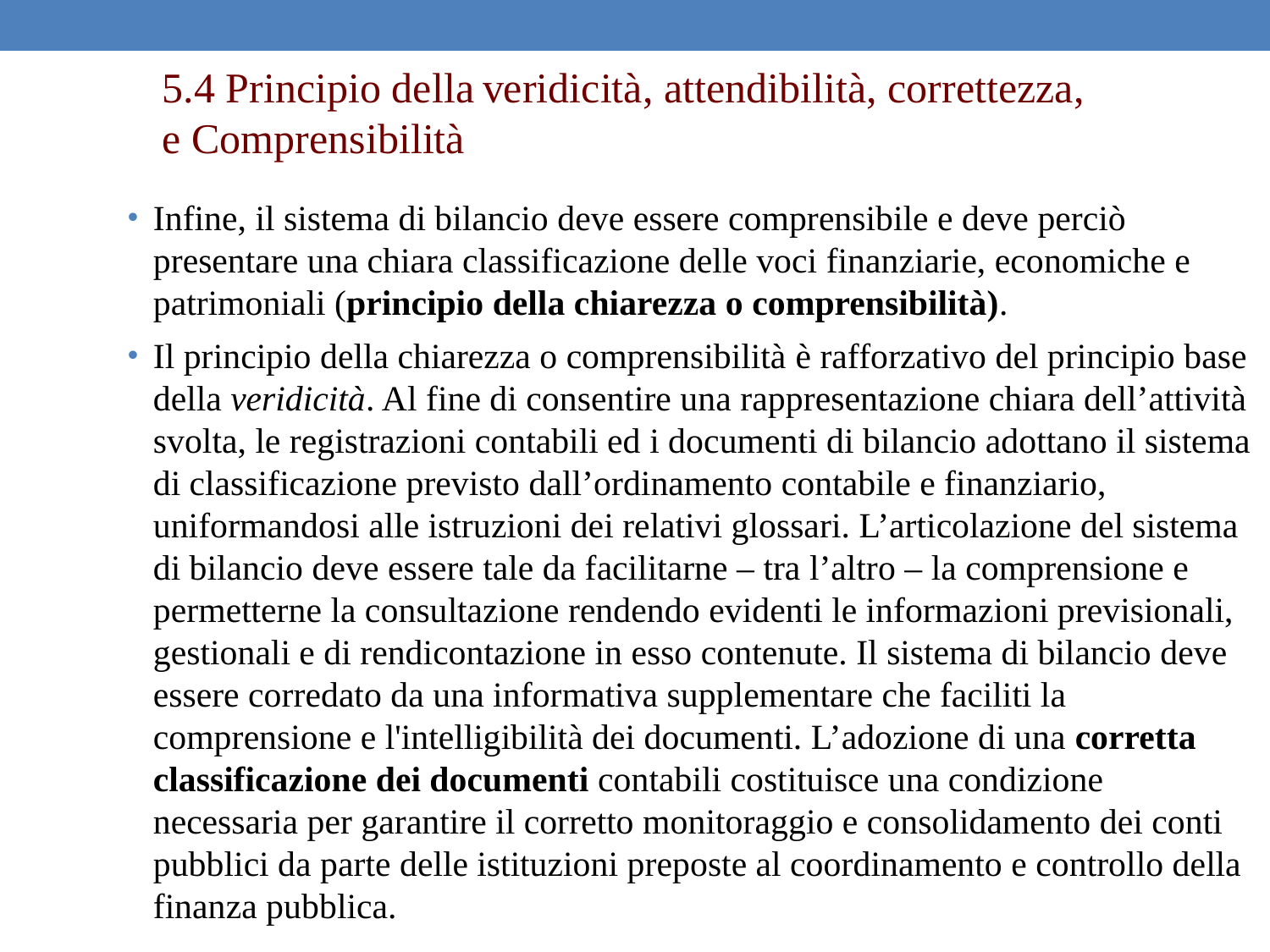

5.4 Principio della veridicità, attendibilità, correttezza, e Comprensibilità
Infine, il sistema di bilancio deve essere comprensibile e deve perciò presentare una chiara classificazione delle voci finanziarie, economiche e patrimoniali (principio della chiarezza o comprensibilità).
Il principio della chiarezza o comprensibilità è rafforzativo del principio base della veridicità. Al fine di consentire una rappresentazione chiara dell’attività svolta, le registrazioni contabili ed i documenti di bilancio adottano il sistema di classificazione previsto dall’ordinamento contabile e finanziario, uniformandosi alle istruzioni dei relativi glossari. L’articolazione del sistema di bilancio deve essere tale da facilitarne – tra l’altro – la comprensione e permetterne la consultazione rendendo evidenti le informazioni previsionali, gestionali e di rendicontazione in esso contenute. Il sistema di bilancio deve essere corredato da una informativa supplementare che faciliti la comprensione e l'intelligibilità dei documenti. L’adozione di una corretta classificazione dei documenti contabili costituisce una condizione necessaria per garantire il corretto monitoraggio e consolidamento dei conti pubblici da parte delle istituzioni preposte al coordinamento e controllo della finanza pubblica.